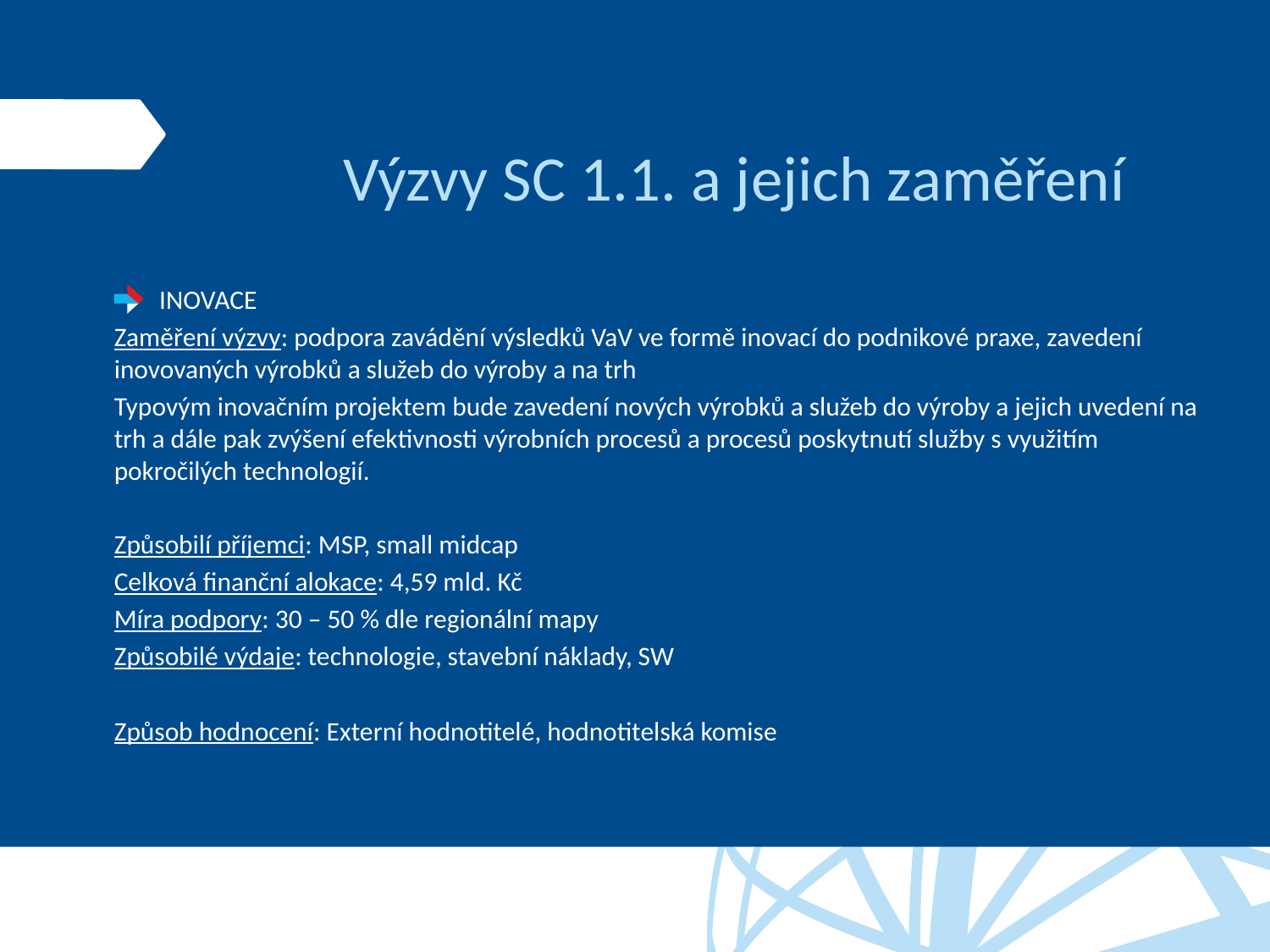

# Výzvy SC 1.1. a jejich zaměření
INOVACE
Zaměření výzvy: podpora zavádění výsledků VaV ve formě inovací do podnikové praxe, zavedení inovovaných výrobků a služeb do výroby a na trh
Typovým inovačním projektem bude zavedení nových výrobků a služeb do výroby a jejich uvedení na trh a dále pak zvýšení efektivnosti výrobních procesů a procesů poskytnutí služby s využitím pokročilých technologií.

Způsobilí příjemci: MSP, small midcap
Celková finanční alokace: 4,59 mld. Kč
Míra podpory: 30 – 50 % dle regionální mapy
Způsobilé výdaje: technologie, stavební náklady, SW

Způsob hodnocení: Externí hodnotitelé, hodnotitelská komise